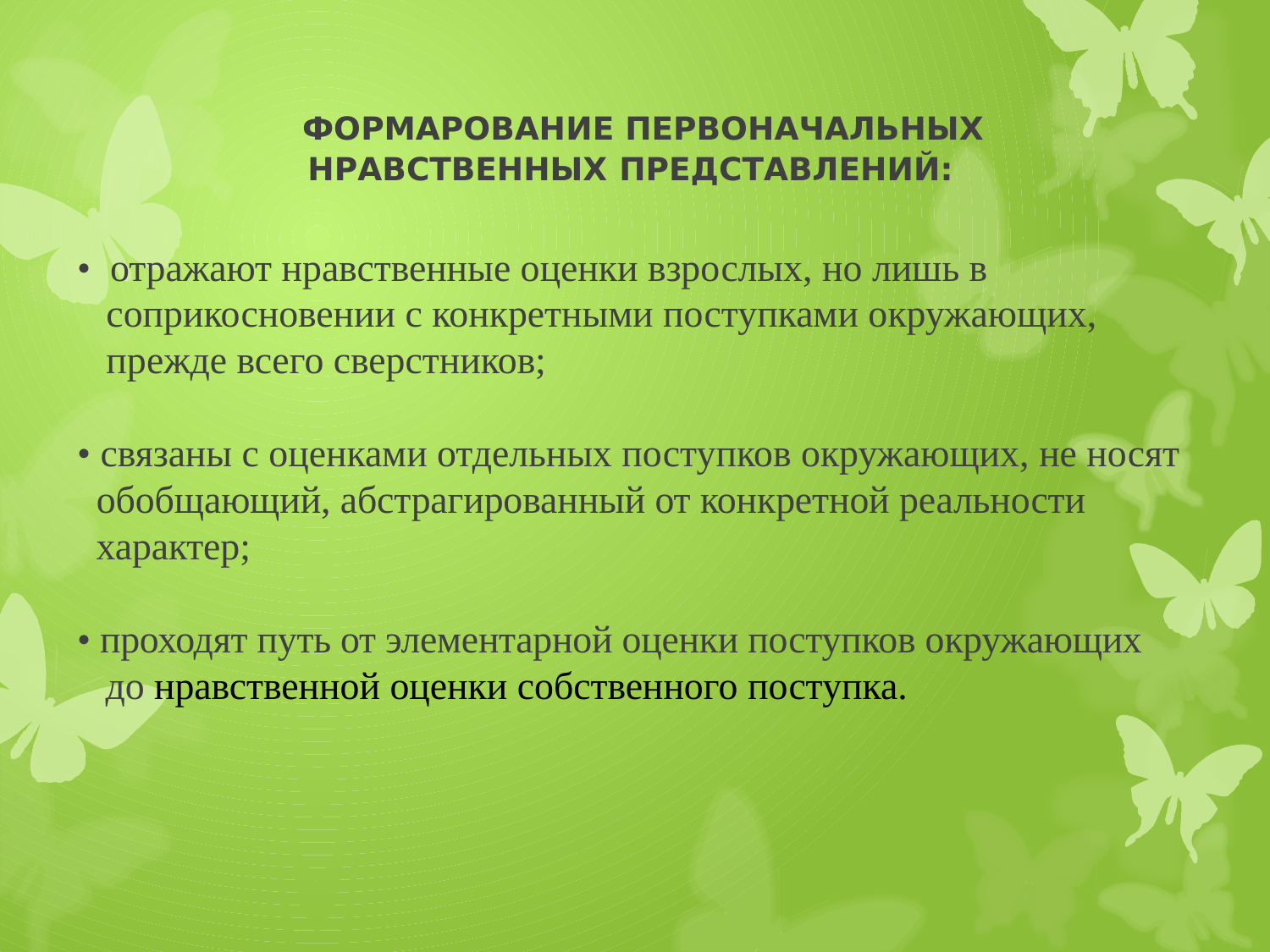

# ФОРМАРОВАНИЕ ПЕРВОНАЧАЛЬНЫХ НРАВСТВЕННЫХ ПРЕДСТАВЛЕНИЙ: •  отражают нравственные оценки взрослых, но лишь в соприкосновении с конкретными поступками окружающих, прежде всего сверстников; • связаны с оценками отдельных поступков окружающих, не носят обобщающий, абстрагированный от конкретной реальности характер; • проходят путь от элементарной оценки поступков окружающих до нравственной оценки собственного поступка.